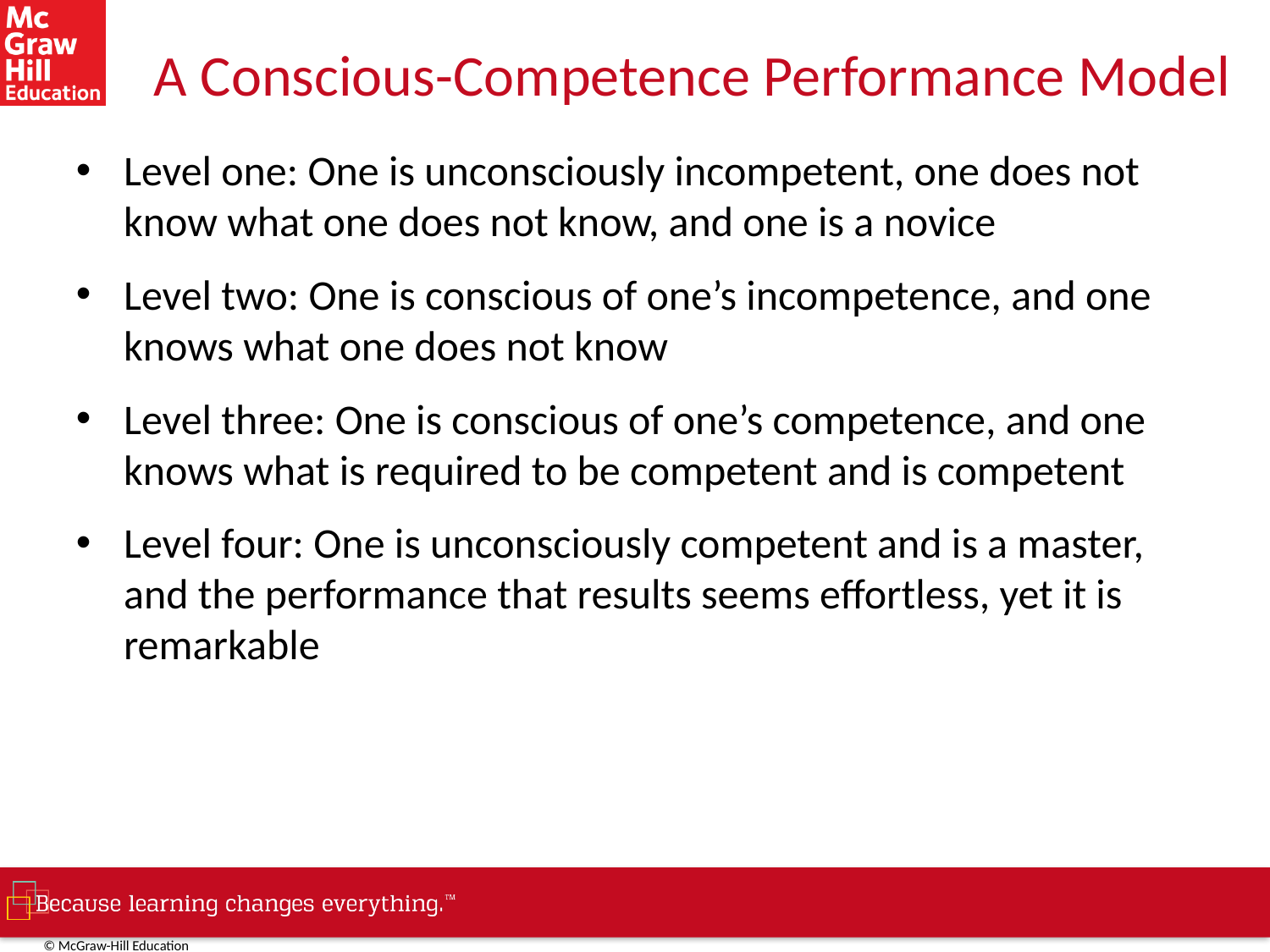

# A Conscious-Competence Performance Model
Level one: One is unconsciously incompetent, one does not know what one does not know, and one is a novice
Level two: One is conscious of one’s incompetence, and one knows what one does not know
Level three: One is conscious of one’s competence, and one knows what is required to be competent and is competent
Level four: One is unconsciously competent and is a master, and the performance that results seems effortless, yet it is remarkable